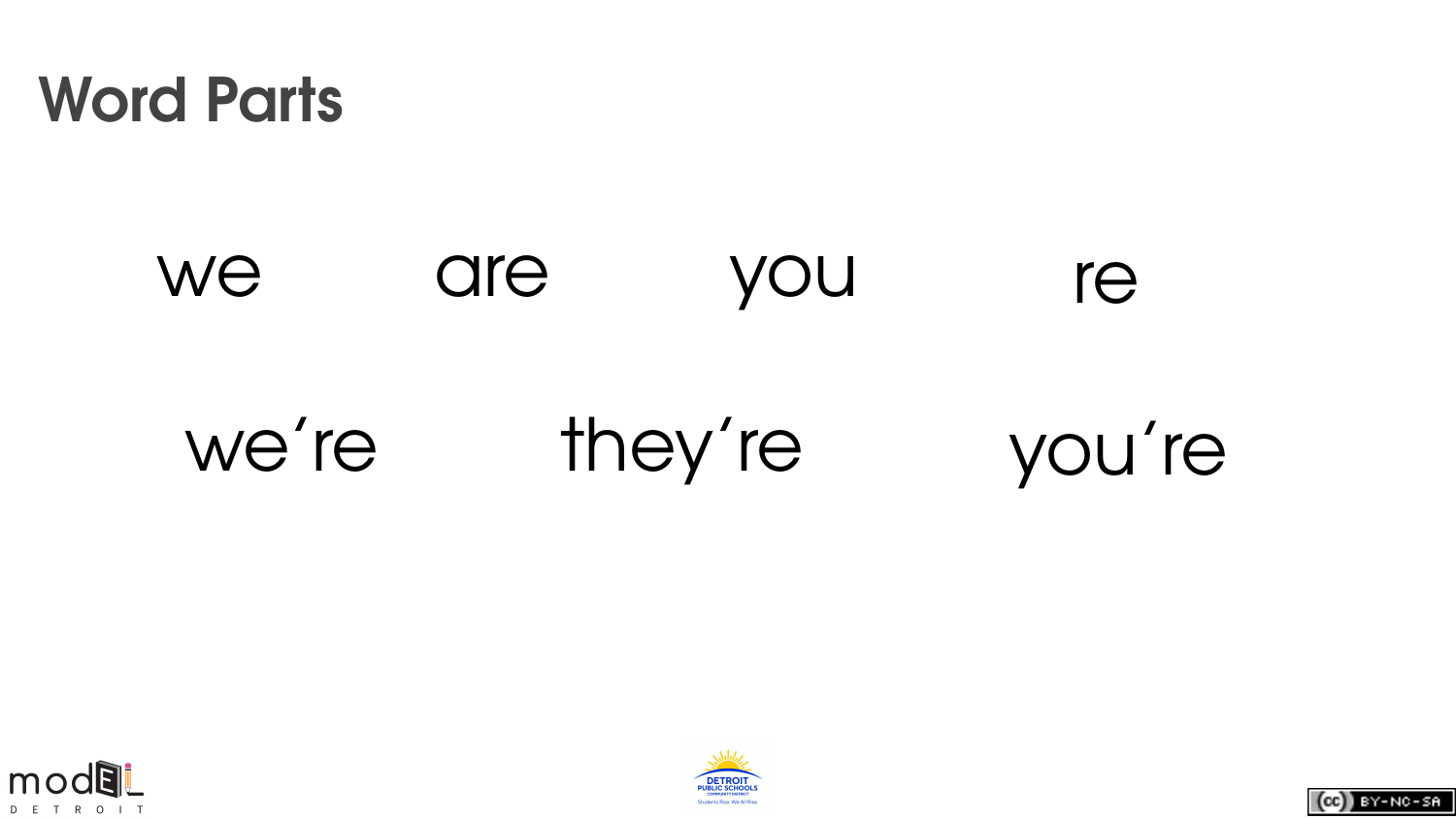

Word Parts
we
are
you
re
we’re
they’re
you’re